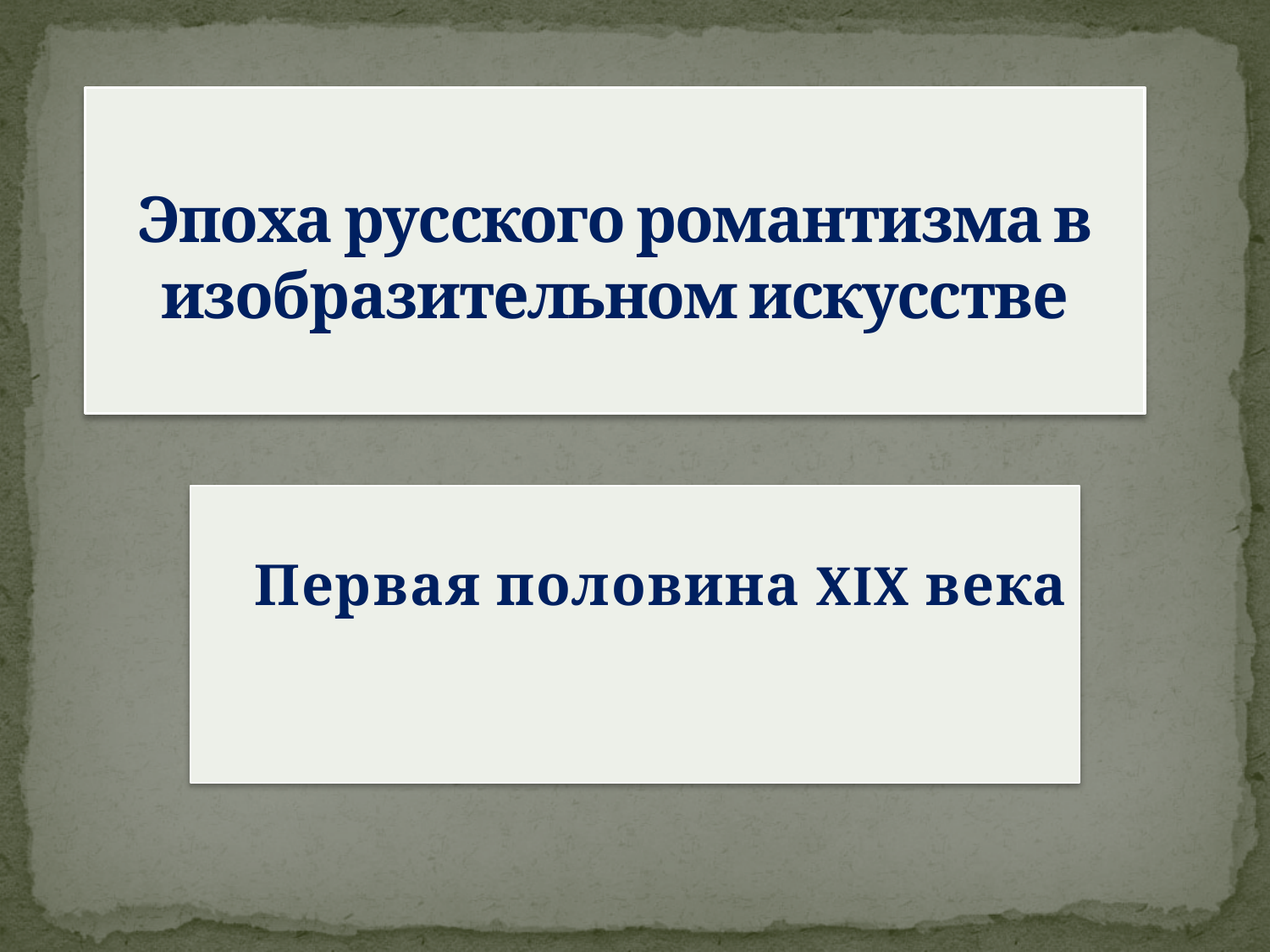

# Эпоха русского романтизма в изобразительном искусстве

Первая половина XIX века